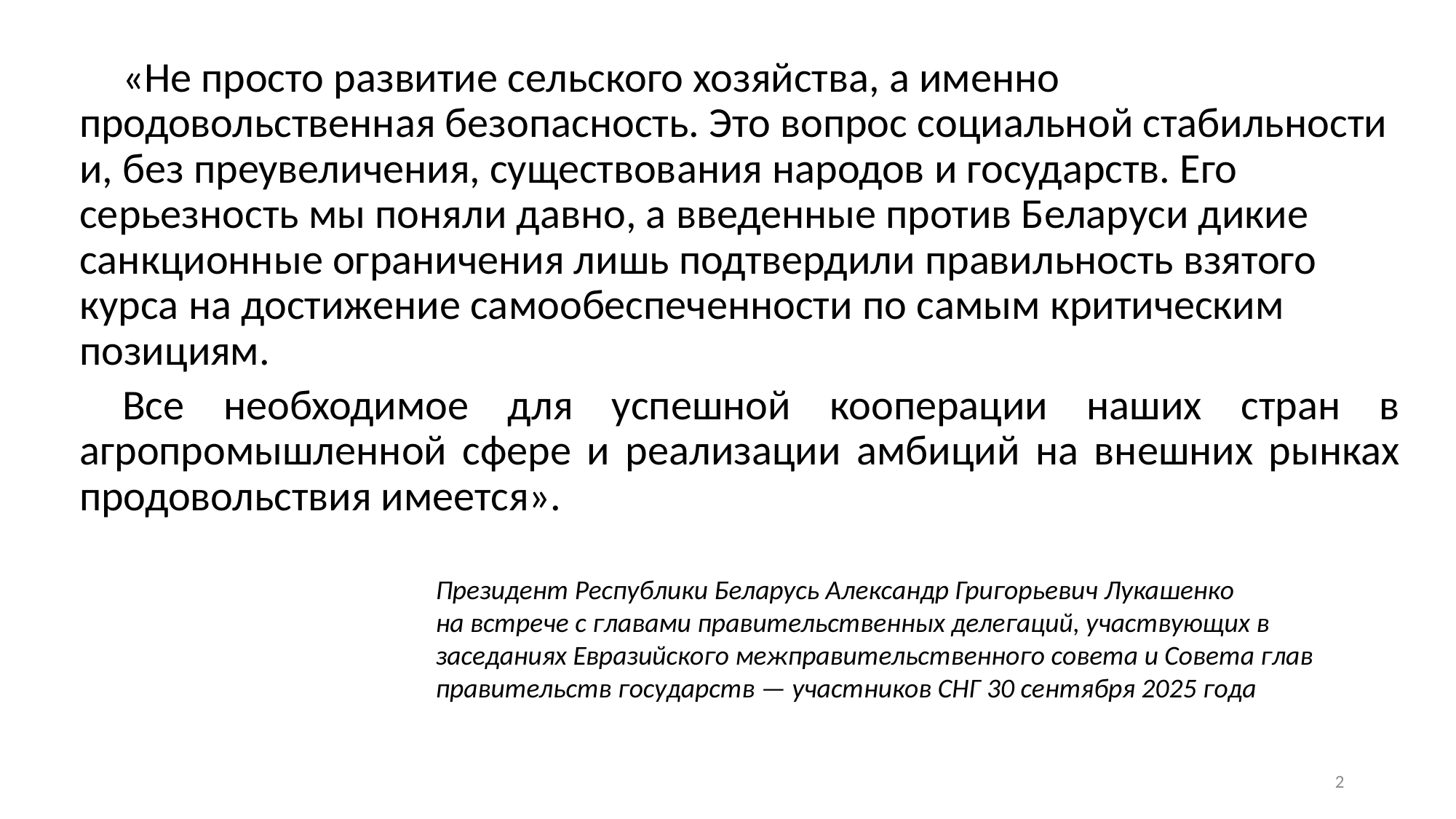

| «Не просто развитие сельского хозяйства, а именно продовольственная безопасность. Это вопрос социальной стабильности и, без преувеличения, существования народов и государств. Его серьезность мы поняли давно, а введенные против Беларуси дикие санкционные ограничения лишь подтвердили правильность взятого курса на достижение самообеспеченности по самым критическим позициям. Все необходимое для успешной кооперации наших стран в агропромышленной сфере и реализации амбиций на внешних рынках продовольствия имеется». |
| --- |
Президент Республики Беларусь Александр Григорьевич Лукашенко
на встрече с главами правительственных делегаций, участвующих в заседаниях Евразийского межправительственного совета и Совета глав правительств государств — участников СНГ 30 сентября 2025 года
2